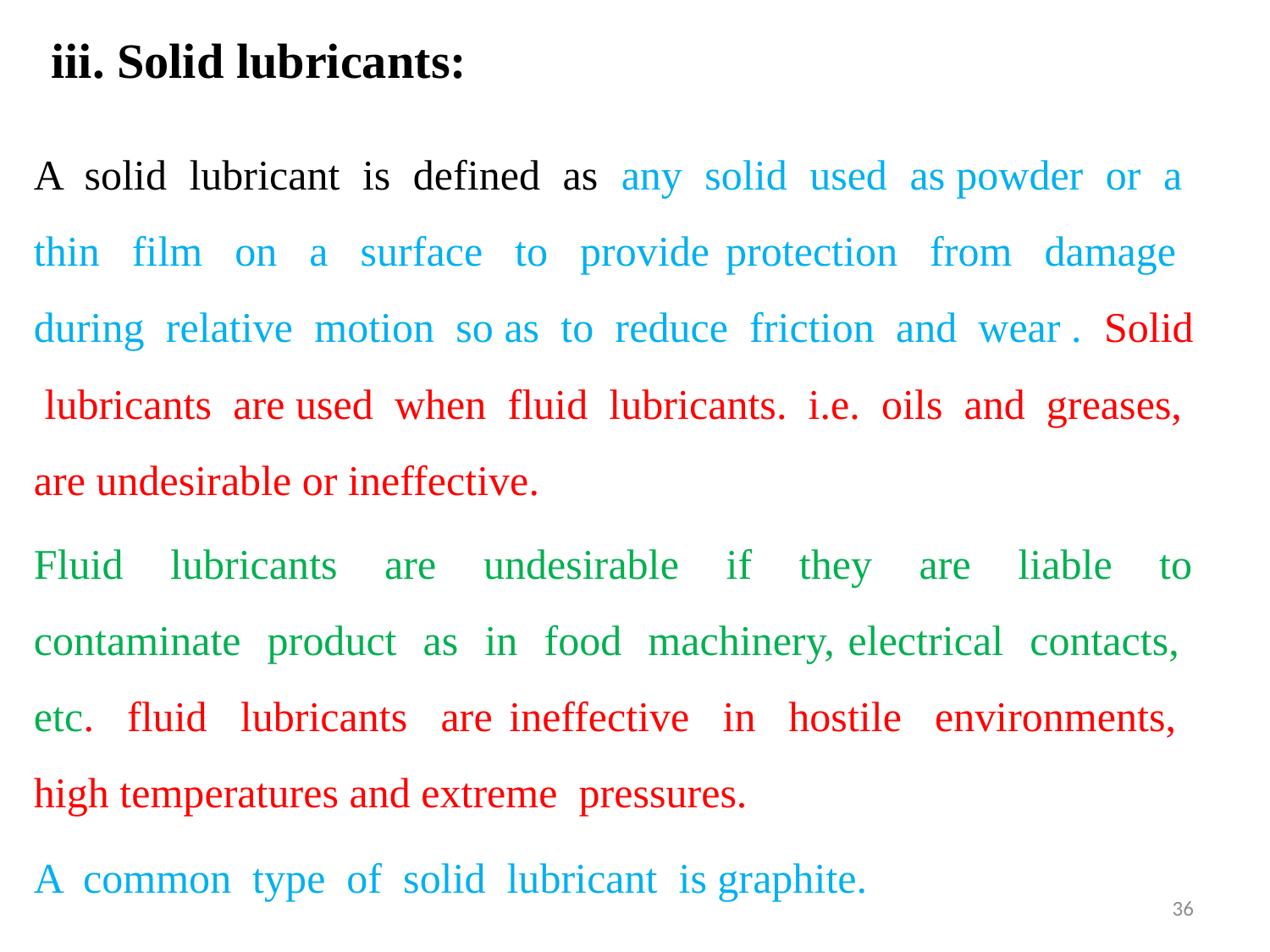

# iii. Solid lubricants:
A  solid  lubricant  is  defined  as  any  solid  used  as powder  or  a  thin  film  on  a  surface  to  provide protection  from  damage  during  relative  motion  so as  to  reduce  friction  and  wear .  Solid  lubricants  are used  when  fluid  lubricants.  i.e.  oils  and  greases,  are undesirable or ineffective.
Fluid  lubricants  are  undesirable  if  they  are  liable  to contaminate  product  as  in  food  machinery, electrical  contacts,  etc.  fluid  lubricants  are ineffective  in  hostile  environments,  high temperatures and extreme  pressures.
A  common  type  of  solid  lubricant  is graphite.
36